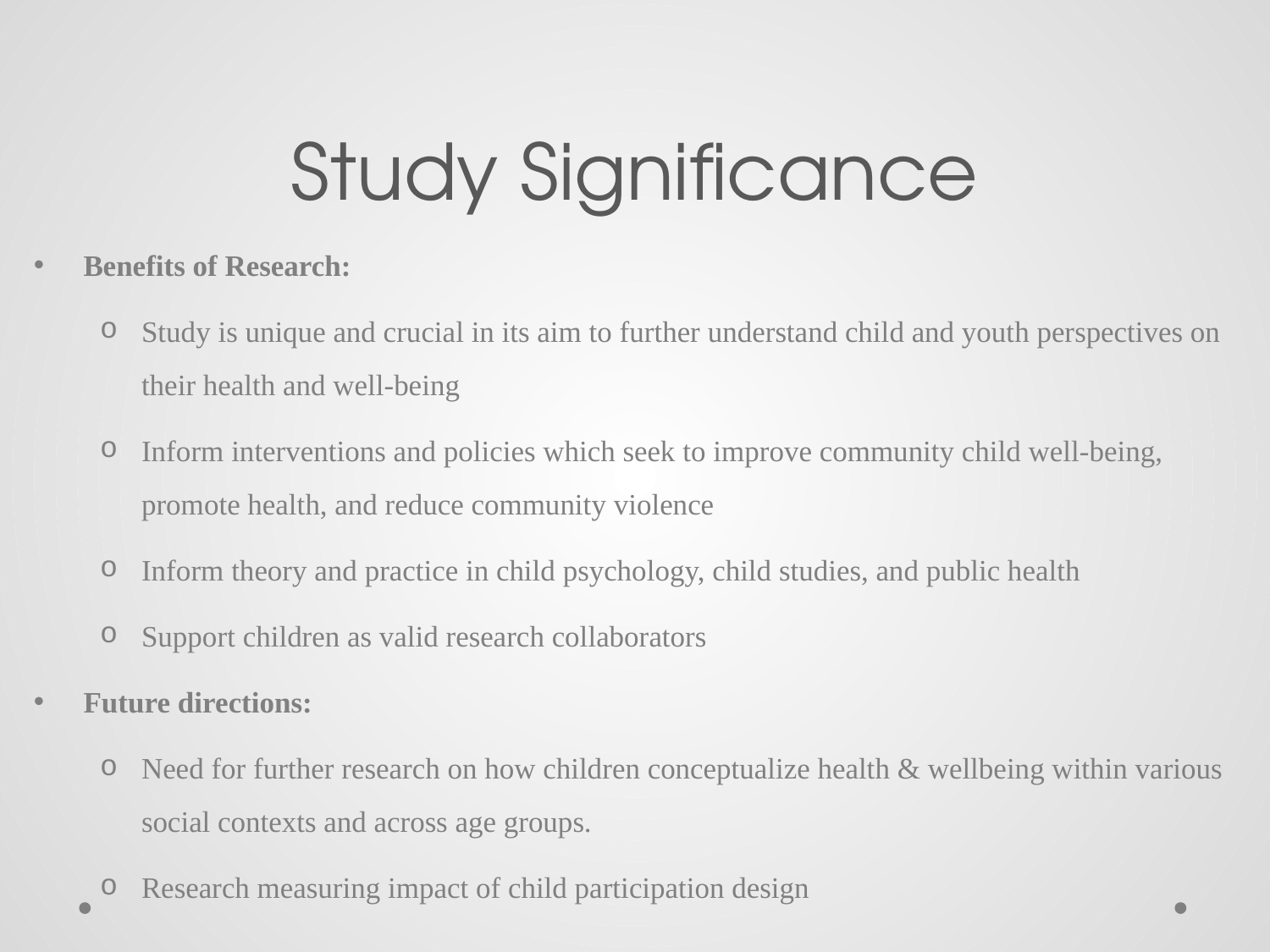

# Study Significance
Benefits of Research:
Study is unique and crucial in its aim to further understand child and youth perspectives on their health and well-being
Inform interventions and policies which seek to improve community child well-being, promote health, and reduce community violence
Inform theory and practice in child psychology, child studies, and public health
Support children as valid research collaborators
Future directions:
Need for further research on how children conceptualize health & wellbeing within various social contexts and across age groups.
Research measuring impact of child participation design